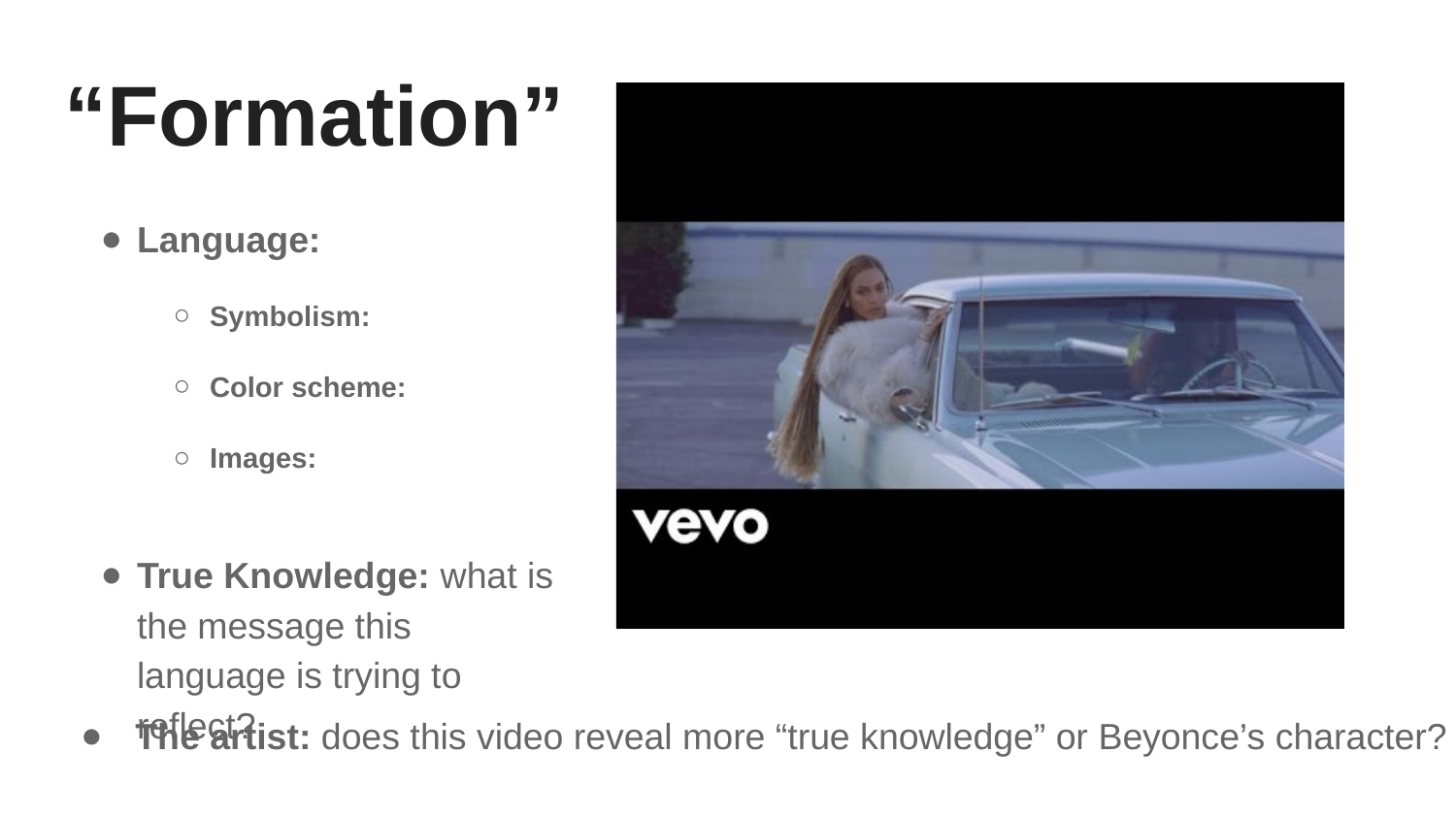

# “Formation”

Language:
Symbolism:
Color scheme:
Images:
True Knowledge: what is the message this language is trying to reflect?

The artist: does this video reveal more “true knowledge” or Beyonce’s character?